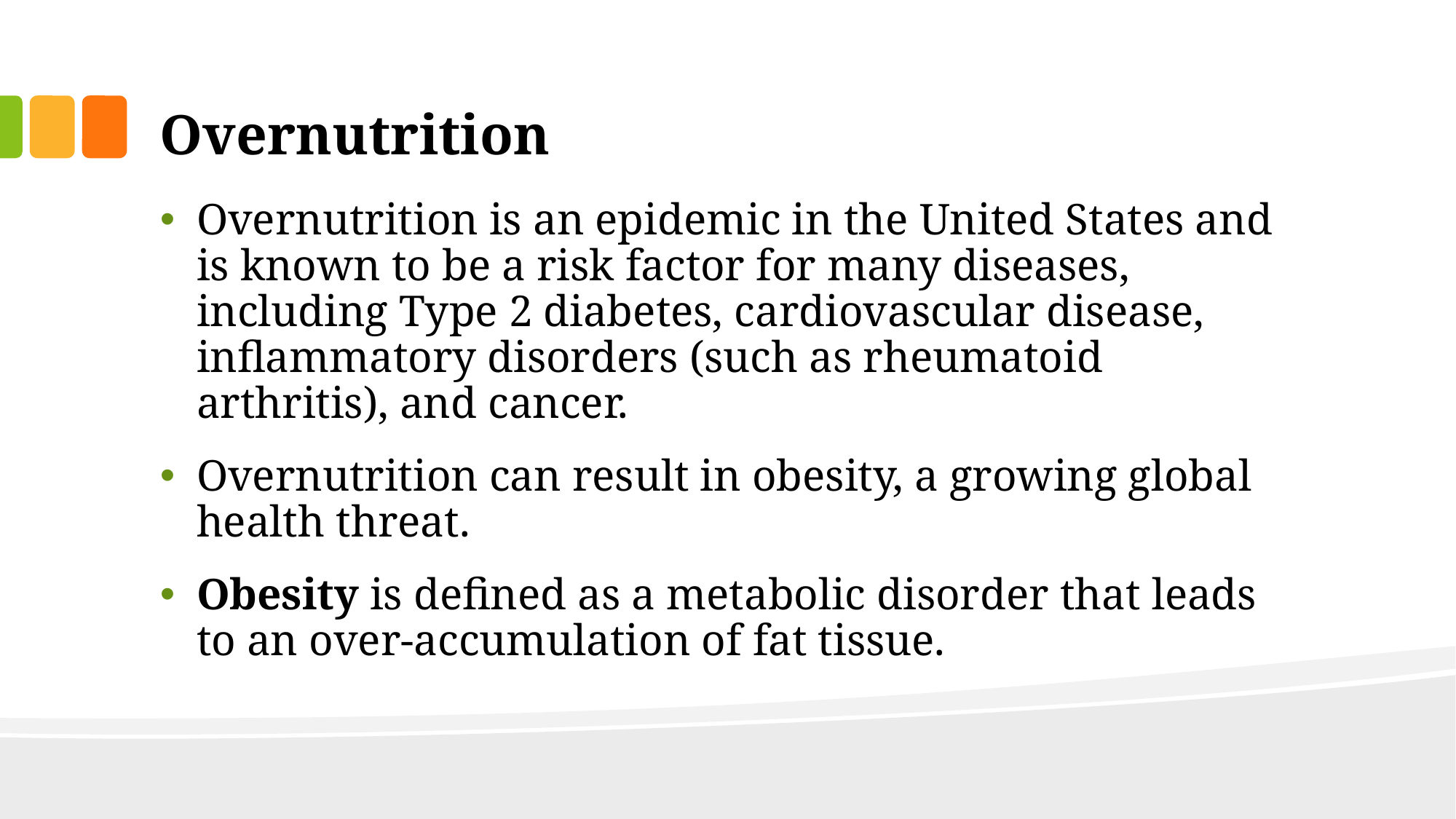

# Overnutrition
Overnutrition is an epidemic in the United States and is known to be a risk factor for many diseases, including Type 2 diabetes, cardiovascular disease, inflammatory disorders (such as rheumatoid arthritis), and cancer.
Overnutrition can result in obesity, a growing global health threat.
Obesity is defined as a metabolic disorder that leads to an over-accumulation of fat tissue.